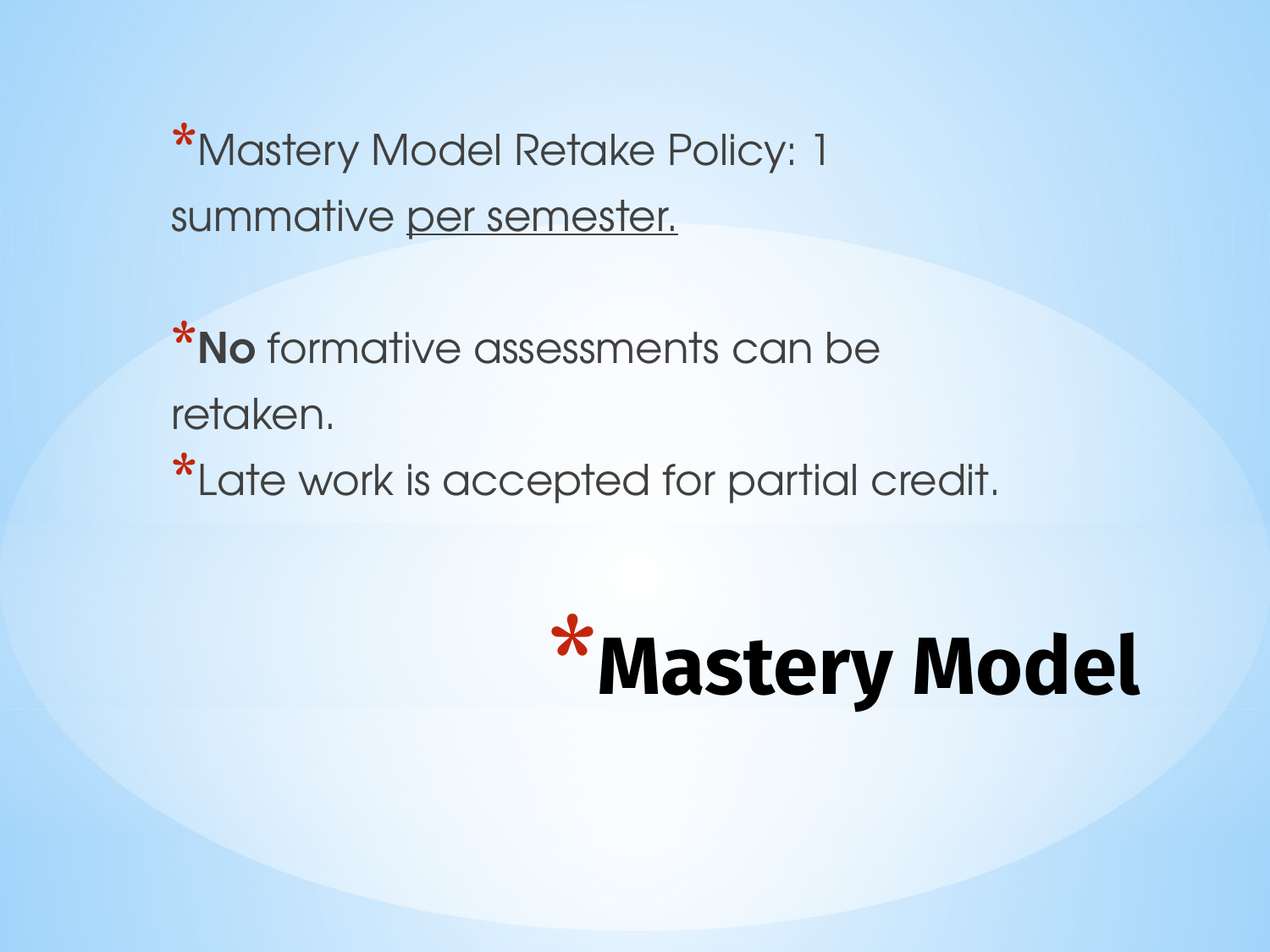

Mastery Model Retake Policy: 1 summative per semester.

No formative assessments can be retaken.
Late work is accepted for partial credit.

# Mastery Model